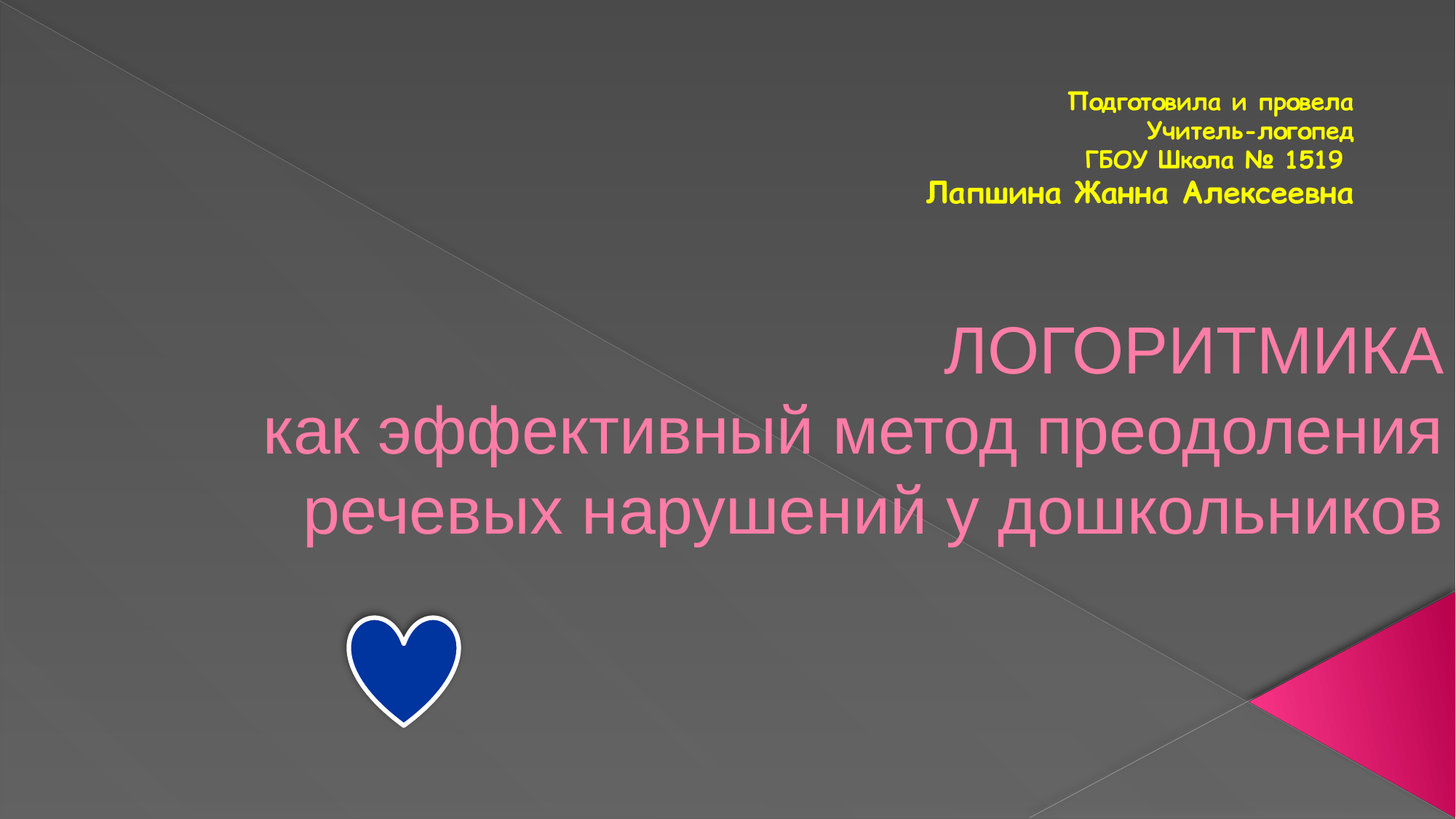

Подготовила и провела
Учитель-логопед
ГБОУ Школа № 1519
Лапшина Жанна Алексеевна
# ЛОГОРИТМИКА как эффективный метод преодоления речевых нарушений у дошкольников